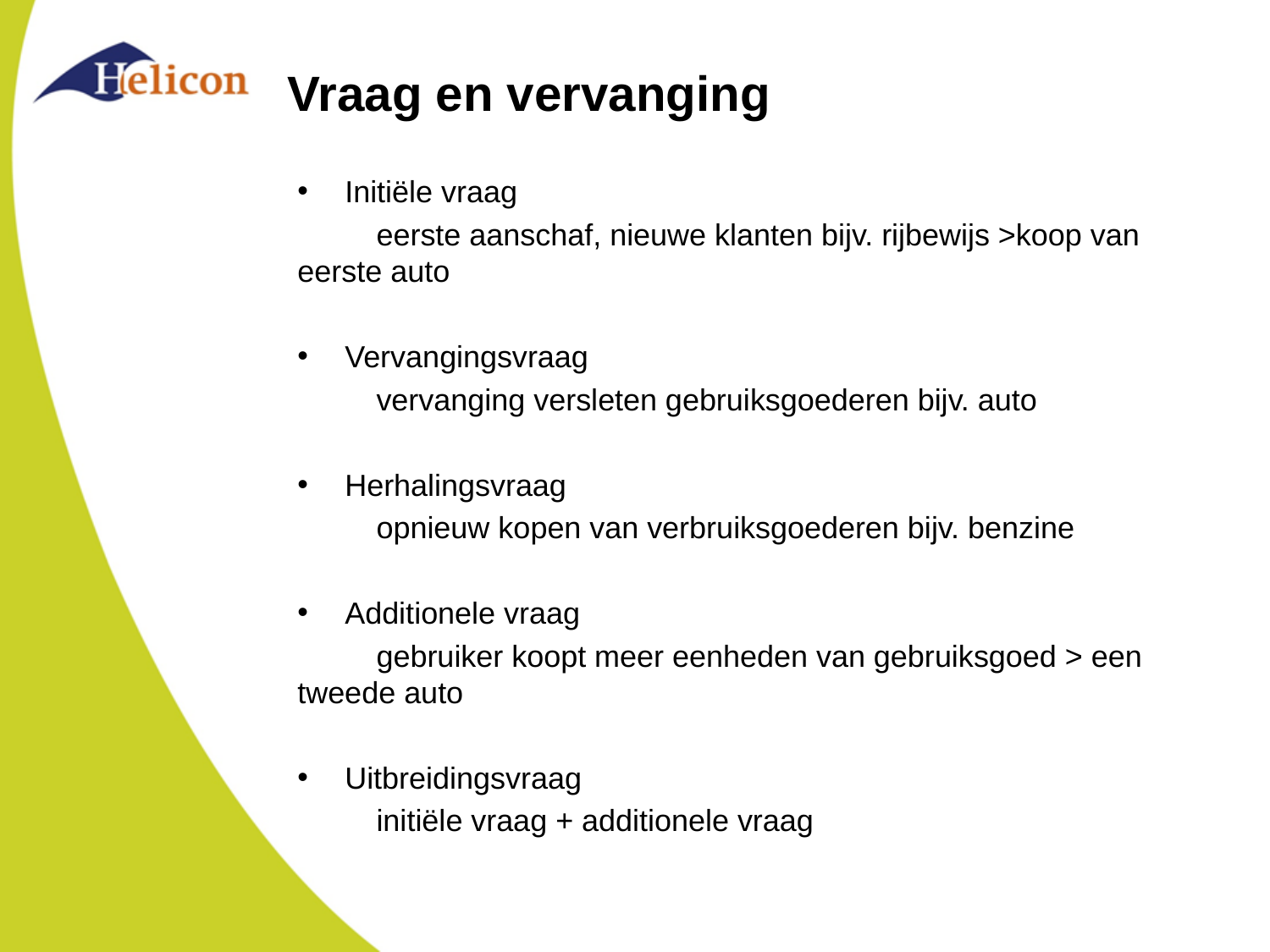

# Vraag en vervanging
Initiële vraag
	eerste aanschaf, nieuwe klanten bijv. rijbewijs >koop van eerste auto

Vervangingsvraag
	vervanging versleten gebruiksgoederen bijv. auto

Herhalingsvraag
	opnieuw kopen van verbruiksgoederen bijv. benzine

Additionele vraag
	gebruiker koopt meer eenheden van gebruiksgoed > een tweede auto

Uitbreidingsvraag
	initiële vraag + additionele vraag